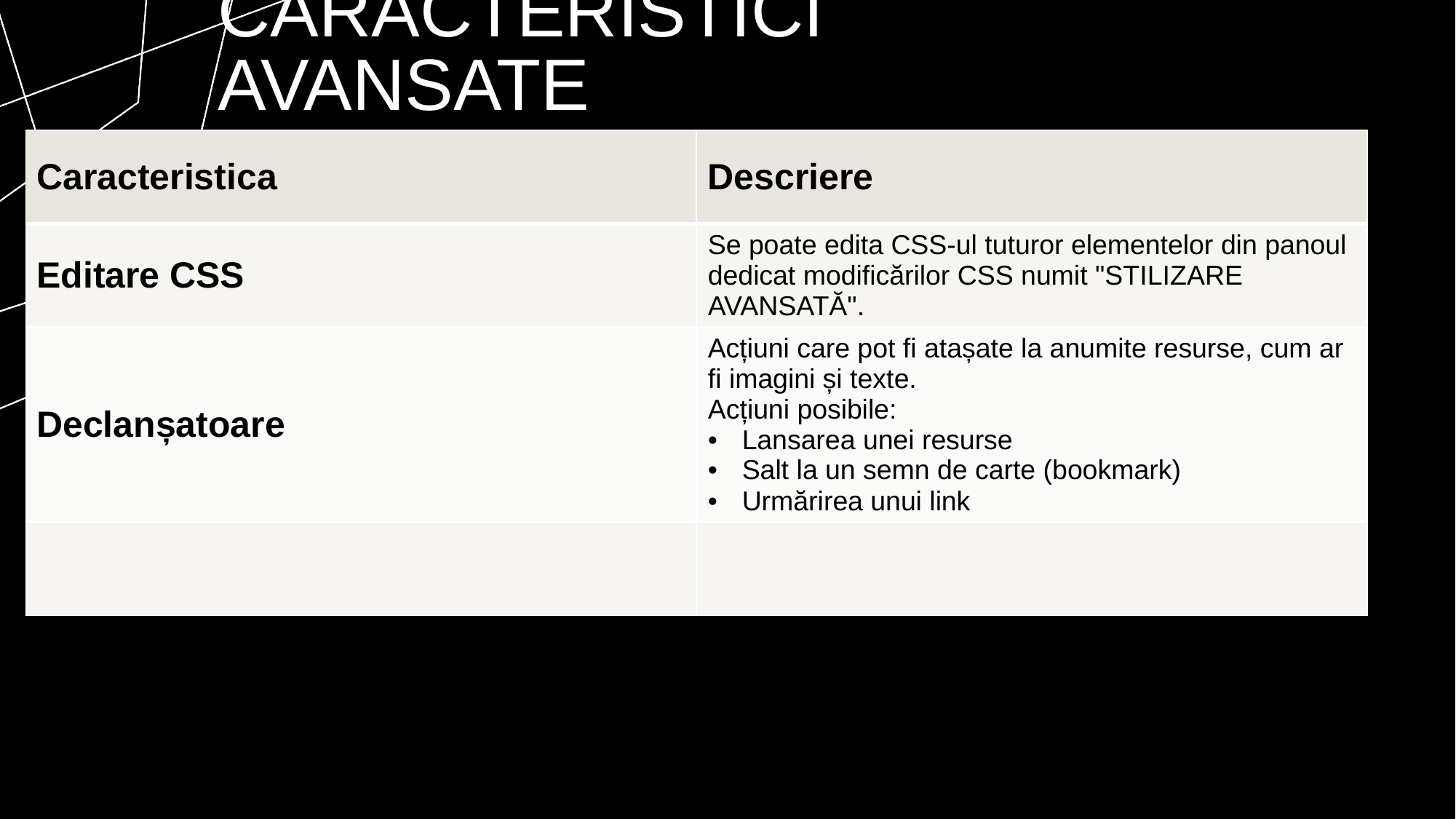

Caracteristici avansate
| Caracteristica | Descriere |
| --- | --- |
| Editare CSS | Se poate edita CSS-ul tuturor elementelor din panoul dedicat modificărilor CSS numit "STILIZARE AVANSATĂ". |
| Declanșatoare | Acțiuni care pot fi atașate la anumite resurse, cum ar fi imagini și texte. Acțiuni posibile: Lansarea unei resurse Salt la un semn de carte (bookmark) Urmărirea unui link |
|  |  |